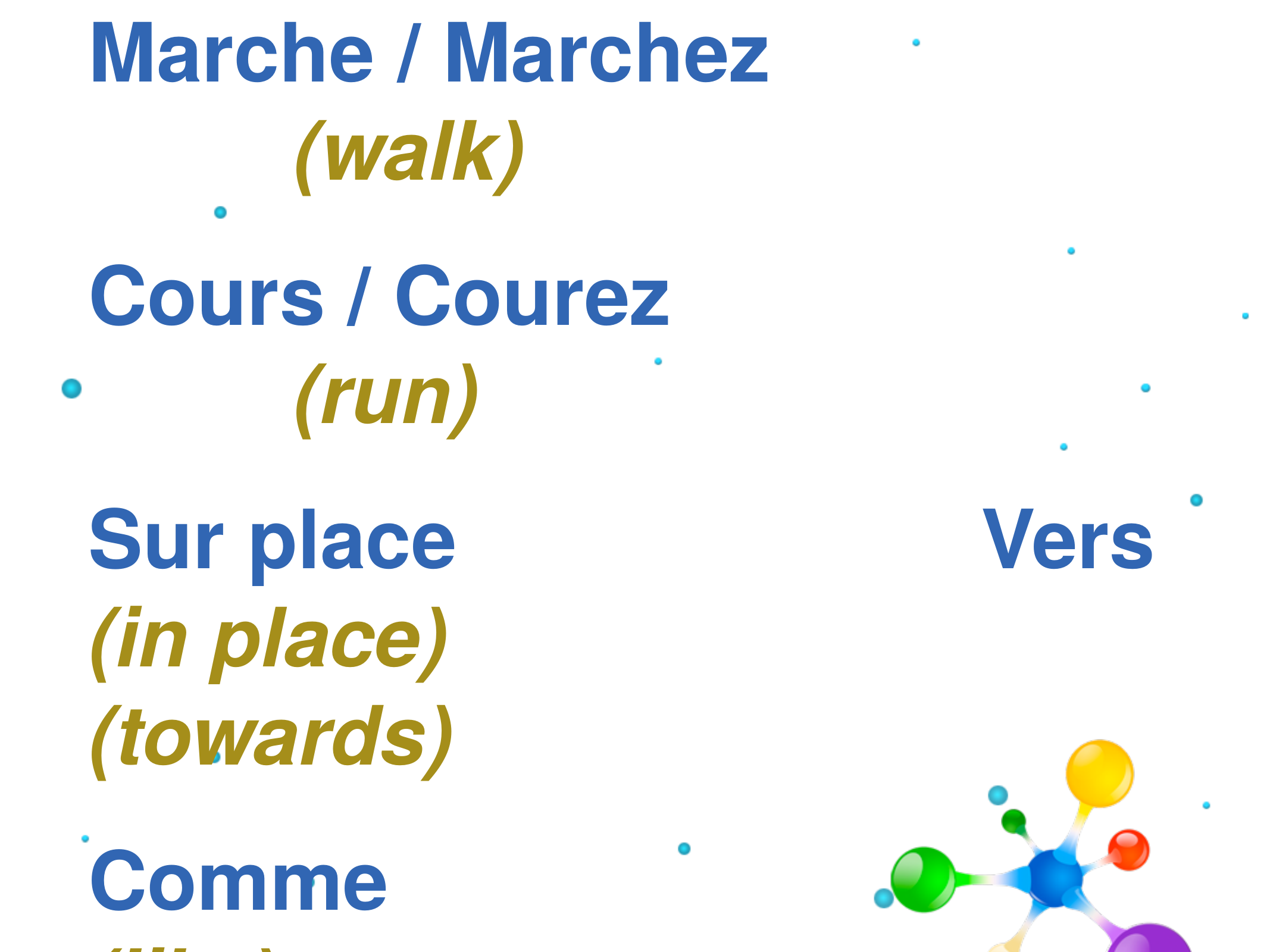

Marche / Marchez
         (walk)
Cours / Courez
         (run)
Sur place						Vers
(in place)							(towards)
Comme
(like)